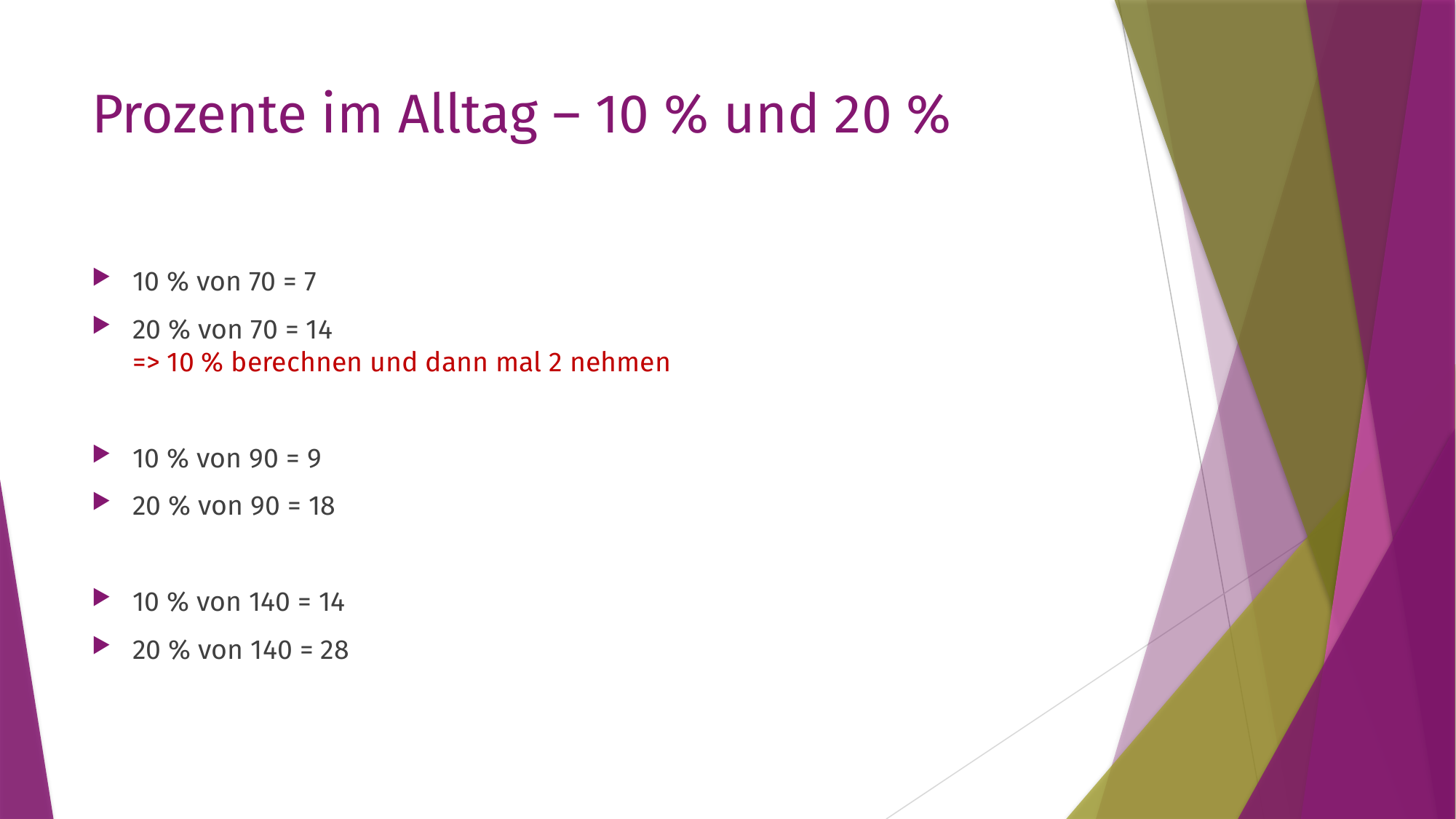

# Prozente im Alltag – 10 % und 20 %
10 % von 70 = 7
20 % von 70 = 14
=> 10 % berechnen und dann mal 2 nehmen

10 % von 90 = 9
20 % von 90 = 18

10 % von 140 = 14
20 % von 140 = 28